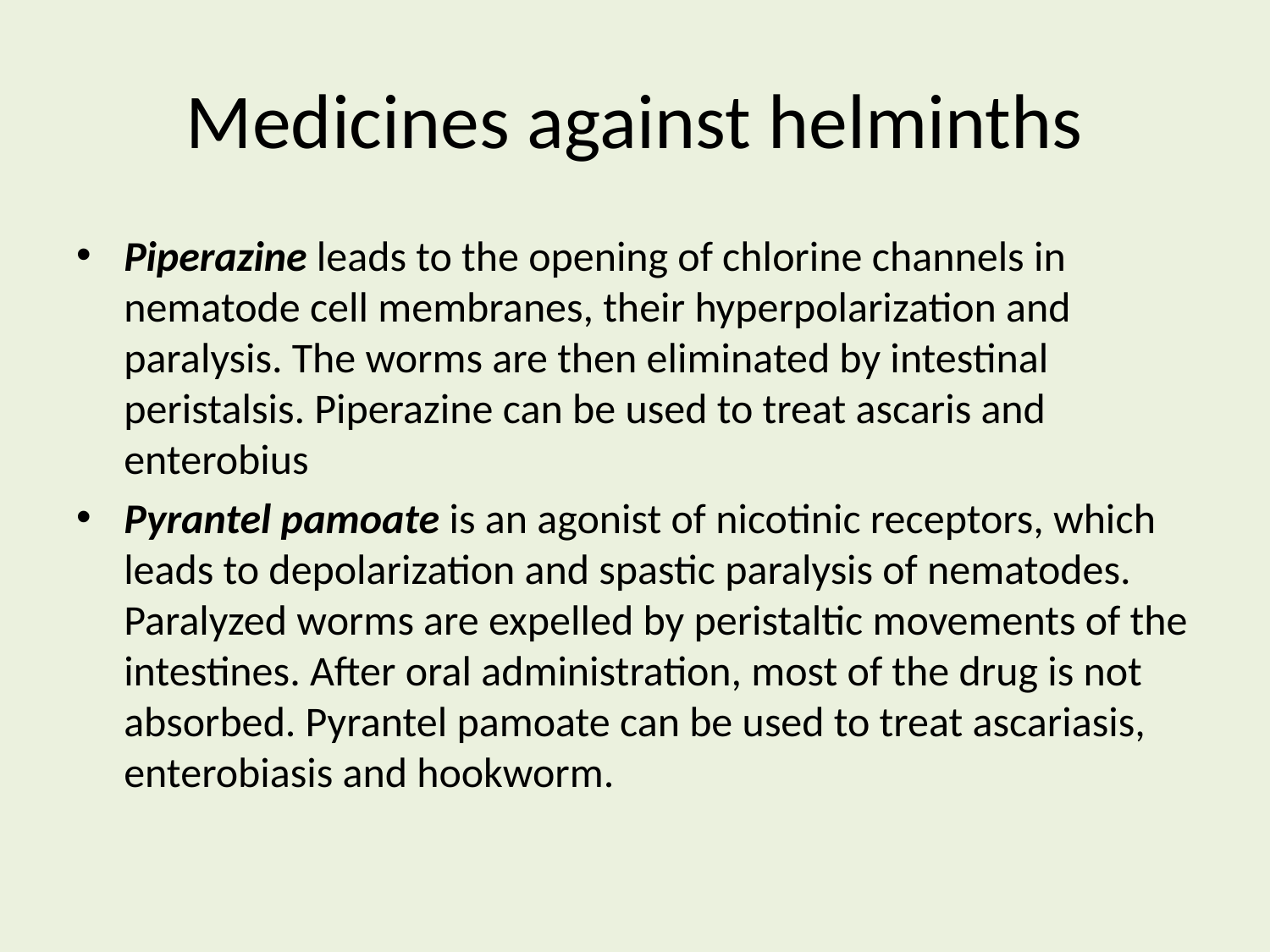

# Medicines against helminths
Piperazine leads to the opening of chlorine channels in nematode cell membranes, their hyperpolarization and paralysis. The worms are then eliminated by intestinal peristalsis. Piperazine can be used to treat ascaris and enterobius
Pyrantel pamoate is an agonist of nicotinic receptors, which leads to depolarization and spastic paralysis of nematodes. Paralyzed worms are expelled by peristaltic movements of the intestines. After oral administration, most of the drug is not absorbed. Pyrantel pamoate can be used to treat ascariasis, enterobiasis and hookworm.